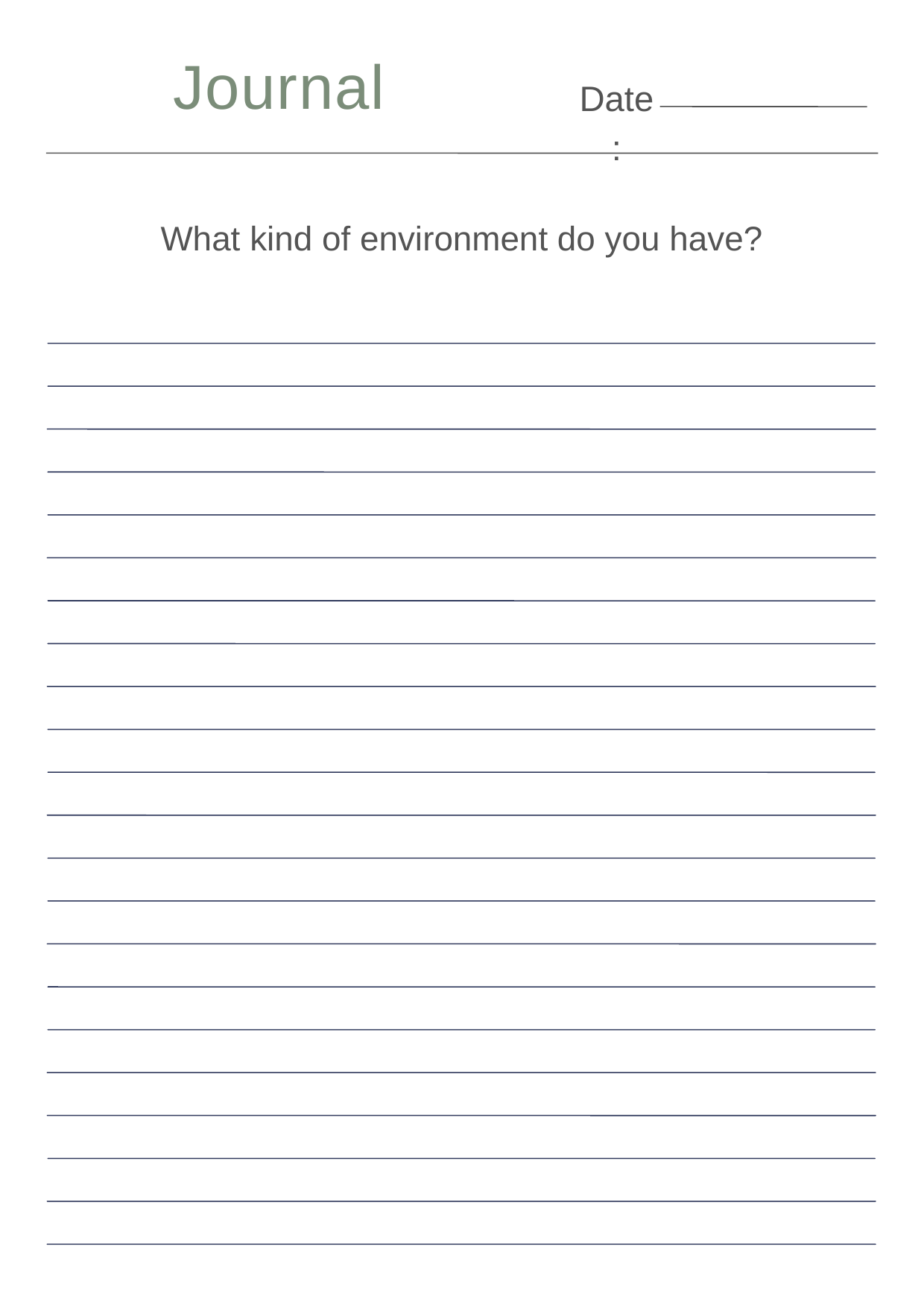

Journal
Date:

What kind of environment do you have?